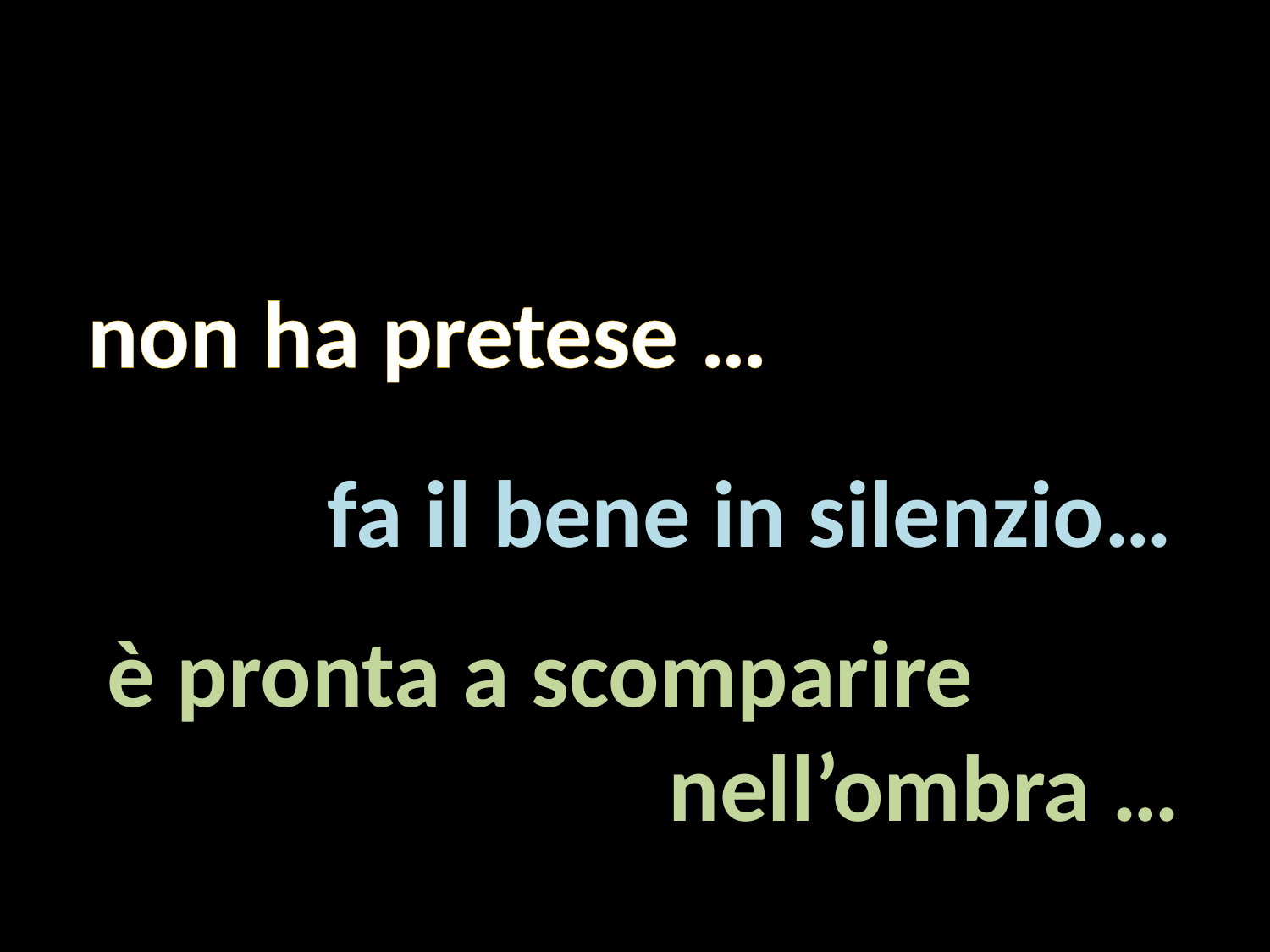

La modestia
non ha pretese …
fa il bene in silenzio…
è pronta a scomparire
                          nell’ombra …